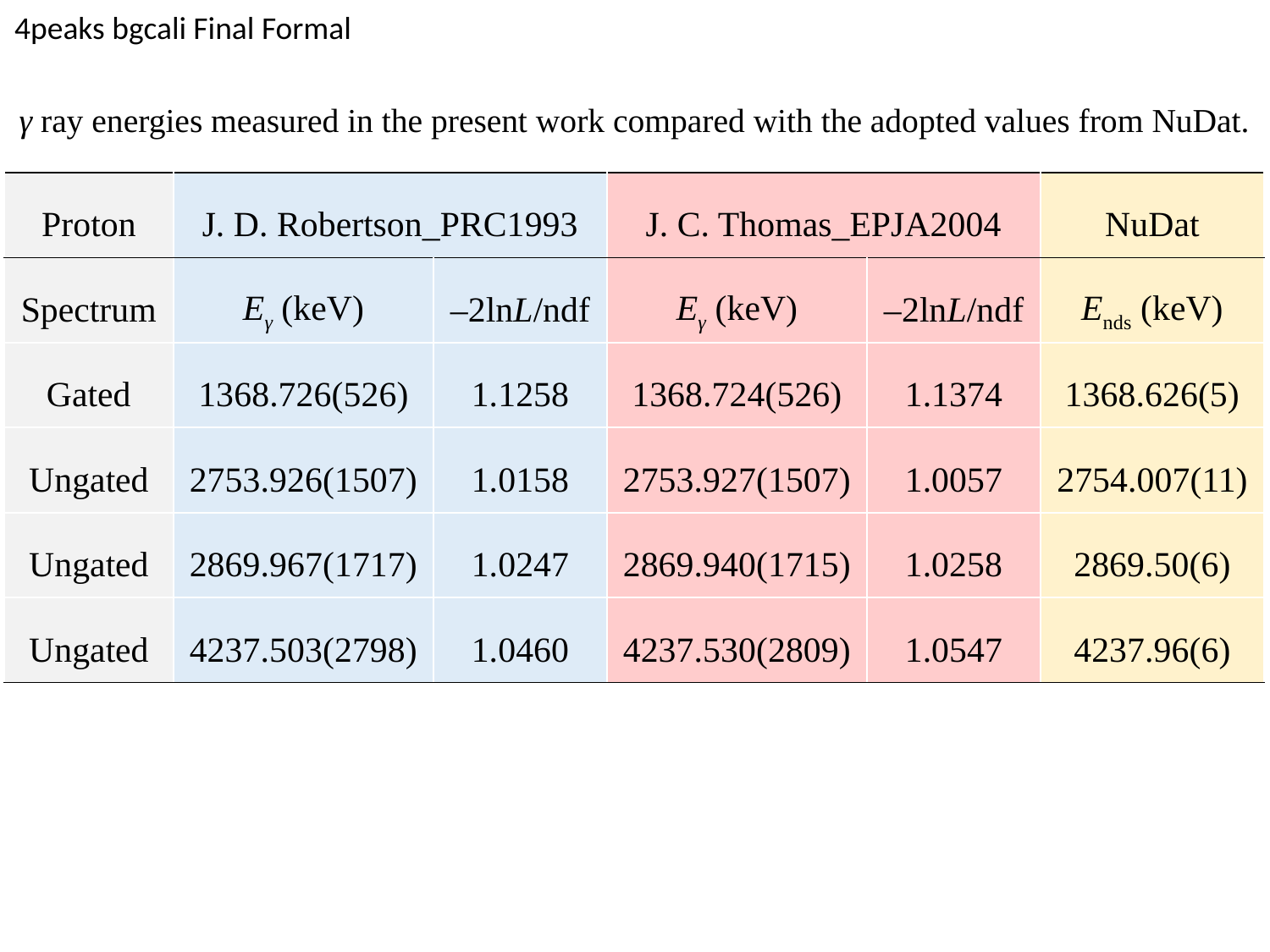

4peaks bgcali Final Formal
γ ray energies measured in the present work compared with the adopted values from NuDat.
| Proton | J. D. Robertson\_PRC1993 |  | J. C. Thomas\_EPJA2004 |  | NuDat |
| --- | --- | --- | --- | --- | --- |
| Spectrum | Eγ (keV) | –2lnL/ndf | Eγ (keV) | –2lnL/ndf | Ends (keV) |
| Gated | 1368.726(526) | 1.1258 | 1368.724(526) | 1.1374 | 1368.626(5) |
| Ungated | 2753.926(1507) | 1.0158 | 2753.927(1507) | 1.0057 | 2754.007(11) |
| Ungated | 2869.967(1717) | 1.0247 | 2869.940(1715) | 1.0258 | 2869.50(6) |
| Ungated | 4237.503(2798) | 1.0460 | 4237.530(2809) | 1.0547 | 4237.96(6) |